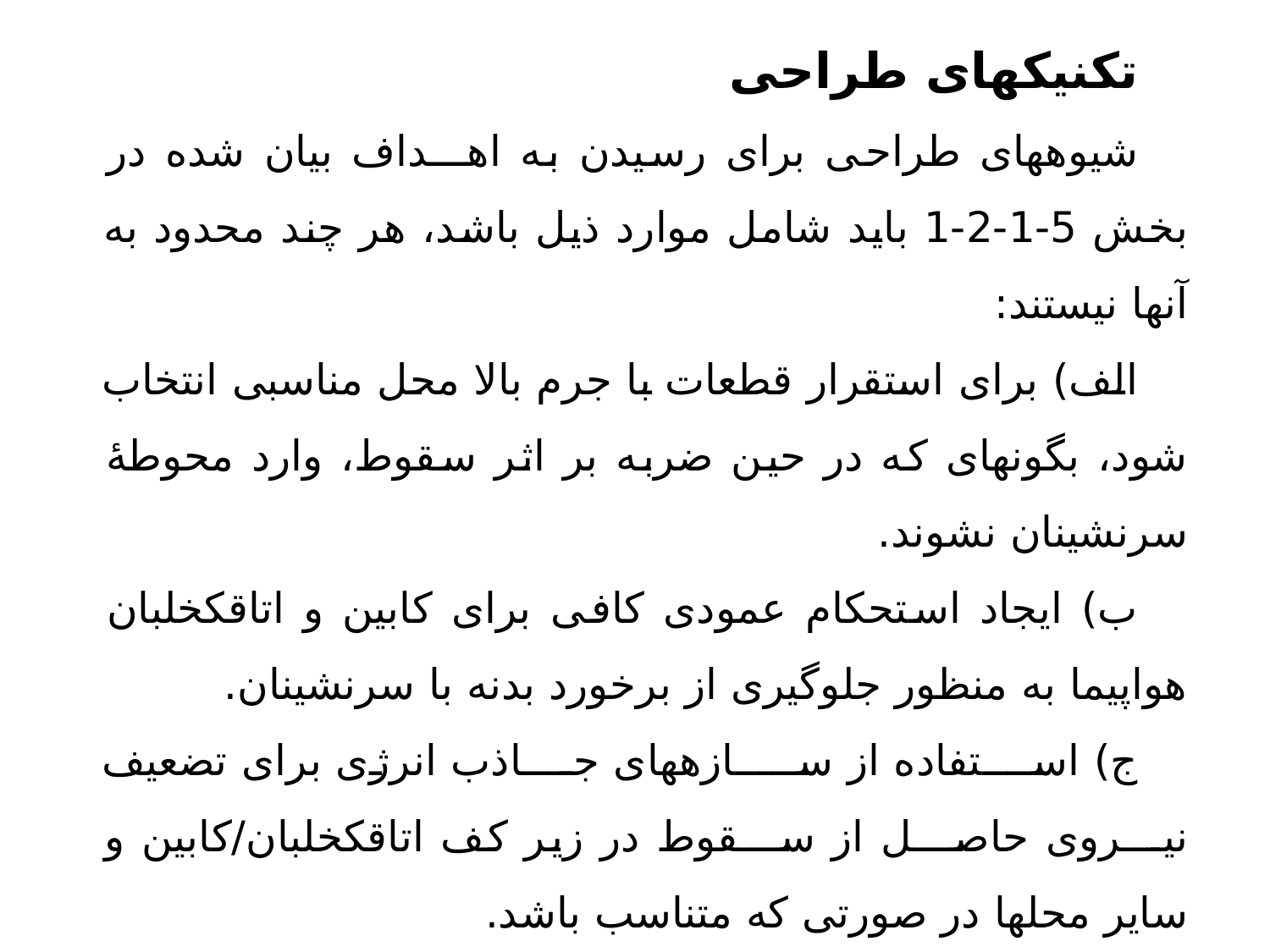

تکنیک­های طراحی
شیوه­های طراحی برای رسیدن به اهـــداف بیان شده در بخش 5-1-2-1 باید شامل موارد ذیل باشد، هر چند محدود به آنها نیستند:
الف) برای استقرار قطعات با جرم بالا محل مناسبی انتخاب شود، بگونه­ای که در حین ضربه بر اثر سقوط، وارد محوطۀ سرنشینان نشوند.
ب) ایجاد استحکام عمودی کافی برای کابین و اتاقک­خلبان هواپیما به منظور جلوگیری از برخورد بدنه با سرنشینان.
ج) اســــتفاده از ســـــازه­های جــــاذب انرژی برای تضعیف نیـــروی حاصـــل از ســـقوط در زیر کف اتاقک­خلبان/کابین و سایر محل­ها در صورتی که متناسب باشد.
د) استفاده از ارابۀ فرود با قابلیت جذب انرژی.
ه) فراهم نمودن شرایطی برای جذب انرژی در صندلی خلبان/خدمه/مسافران.